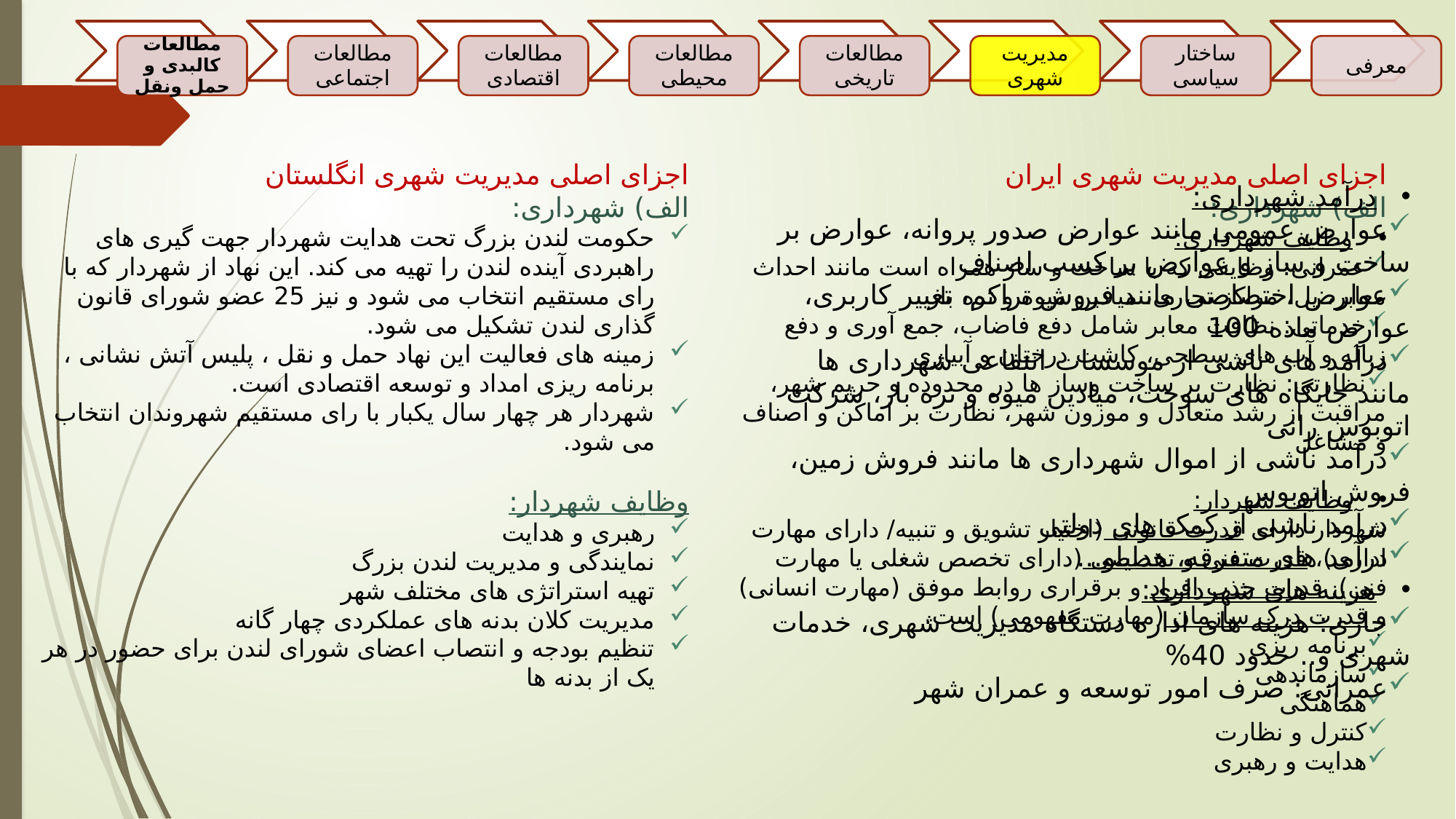

معرفی
مطالعات تاریخی
مطالعات محیطی
ساختار سیاسی
مدیریت شهری
مطالعات اقتصادی
مطالعات اجتماعی
مطالعات کالبدی و حمل ونقل
اجزای اصلی مدیریت شهری انگلستان
الف) شهرداری:
حکومت لندن بزرگ تحت هدایت شهردار جهت گیری های راهبردی آینده لندن را تهیه می کند. این نهاد از شهردار که با رای مستقیم انتخاب می شود و نیز 25 عضو شورای قانون گذاری لندن تشکیل می شود.
زمینه های فعالیت این نهاد حمل و نقل ، پلیس آتش نشانی ، برنامه ریزی امداد و توسعه اقتصادی است.
شهردار هر چهار سال یکبار با رای مستقیم شهروندان انتخاب می شود.

وظایف شهردار:
رهبری و هدایت
نمایندگی و مدیریت لندن بزرگ
تهیه استراتژی های مختلف شهر
مدیریت کلان بدنه های عملکردی چهار گانه
تنظیم بودجه و انتصاب اعضای شورای لندن برای حضور در هر یک از بدنه ها
اجزای اصلی مدیریت شهری ایران
الف) شهرداری:
وظایف شهرداری:
عمرانی: وظایفی که با ساخت و ساز همراه است مانند احداث معابر، پل، مراکز تجاری، میادین میوه و تره بار
خدماتی: نظافت معابر شامل دفع فاضاب، جمع آوری و دفع زباله و آب های سطحی، کاشت درختان و آبیاری
نظارتی: نظارت بر ساخت وساز ها در محدوده و حریم شهر، مراقبت از رشد متعادل و موزون شهر، نظارت بر اماکن و اصناف و مشاغل

وظایف شهردار:
شهردار دارای قدرت قانونی (اختیار تشویق و تنبیه/ دارای مهارت اداری)، قدرت فنی و تخصصی (دارای تخصص شغلی یا مهارت فنی)، قدرت جذب افراد و برقراری روابط موفق (مهارت انسانی) و قدرت درک سازمان (مهارت مفهومی) است.
برنامه ریزی
سازماندهی
هماهنگی
کنترل و نظارت
هدایت و رهبری
درآمد شهرداری:
عوارض عمومی مانند عوارض صدور پروانه، عوارض بر ساخت و ساز و عوارض بر کسب اصناف
عوارض اختصاصی مانند فروش تراکم، تغییر کاربری، عوارض ماده 100
درآمد های ناشی از موسسات انتفاعی شهرداری ها مانند جایگاه های سوخت، میادین میوه و تره بار، شرکت اتوبوس رانی
درآمد ناشی از اموال شهرداری ها مانند فروش زمین، فروش اتوبوس
درآمد ناشی از کمک های دولتی
درآمد های متفرقه، هدایاو...
هزینه های شهرداری:
جاری: هزینه های اداره دستگاه مدیریت شهری، خدمات شهری و.. حدود 40%
عمرانی: صرف امور توسعه و عمران شهر